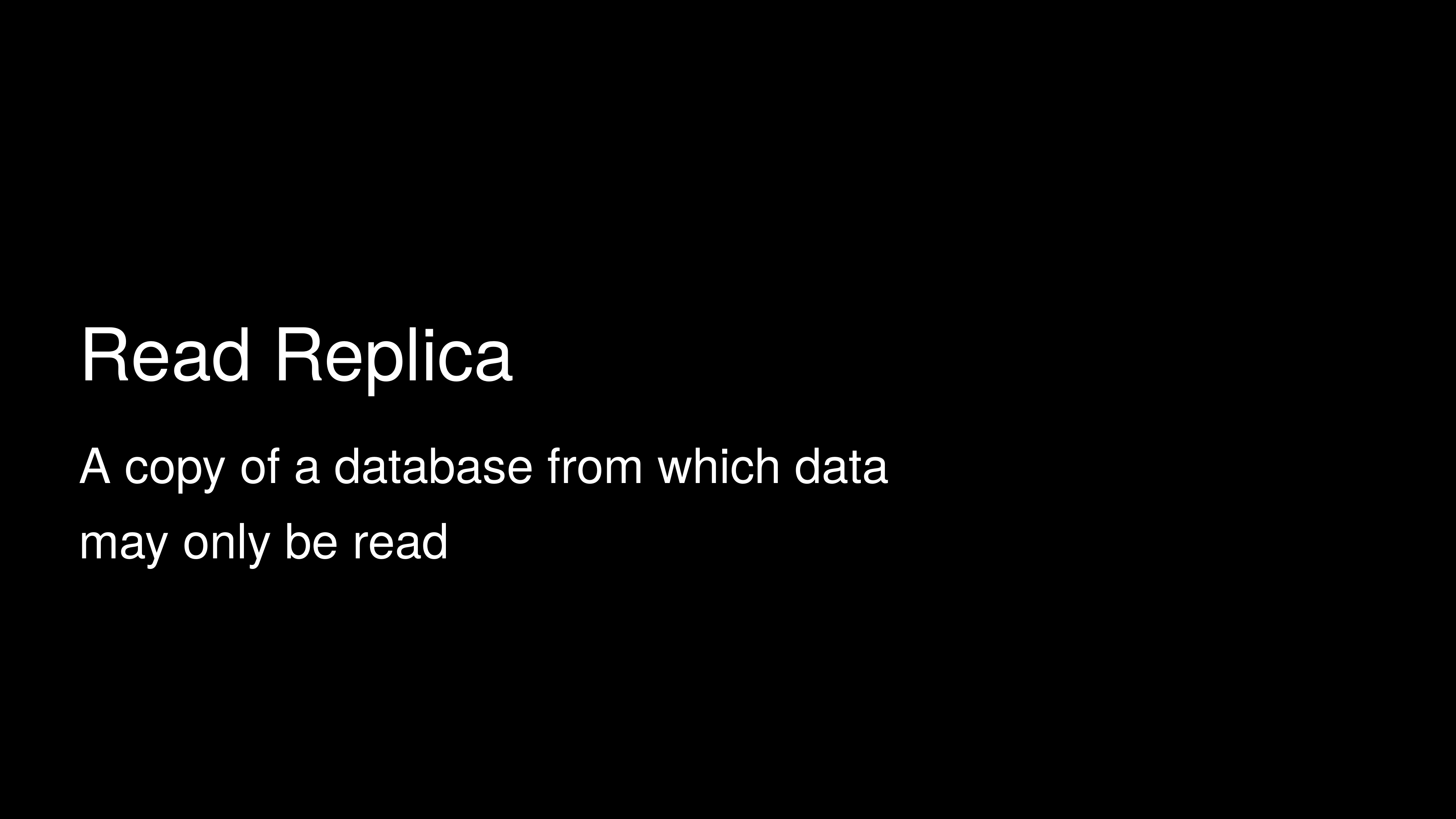

Read Replica
A copy of a database from which data may only be read